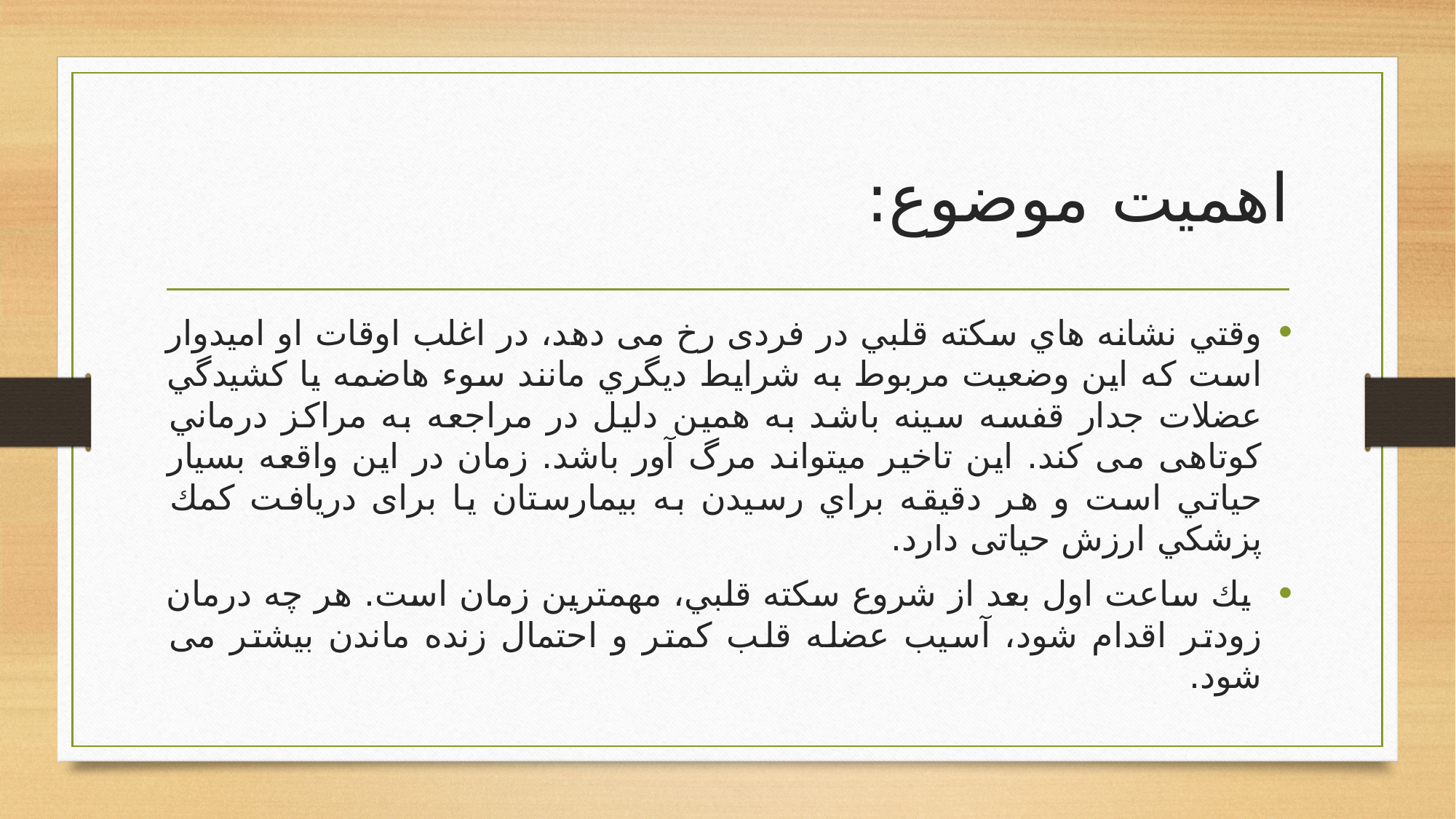

# اهمیت موضوع:
وقتي نشانه هاي سکته قلبي در فردی رخ می دهد، در اغلب اوقات او اميدوار است كه اين وضعيت مربوط به شرايط ديگري مانند سوء هاضمه يا كشيدگي عضلات جدار قفسه سينه باشد به همين دليل در مراجعه به مراكز درماني کوتاهی می کند. اين تاخير ميتواند مرگ آور باشد. زمان در اين واقعه بسيار حياتي است و هر دقيقه براي رسيدن به بيمارستان يا براى دريافت كمك پزشكي ارزش حياتی دارد.
 يك ساعت اول بعد از شروع سکته قلبي، مهمترين زمان است. هر چه درمان زودتر اقدام شود، آسيب عضله قلب کمتر و احتمال زنده ماندن بيشتر می شود.